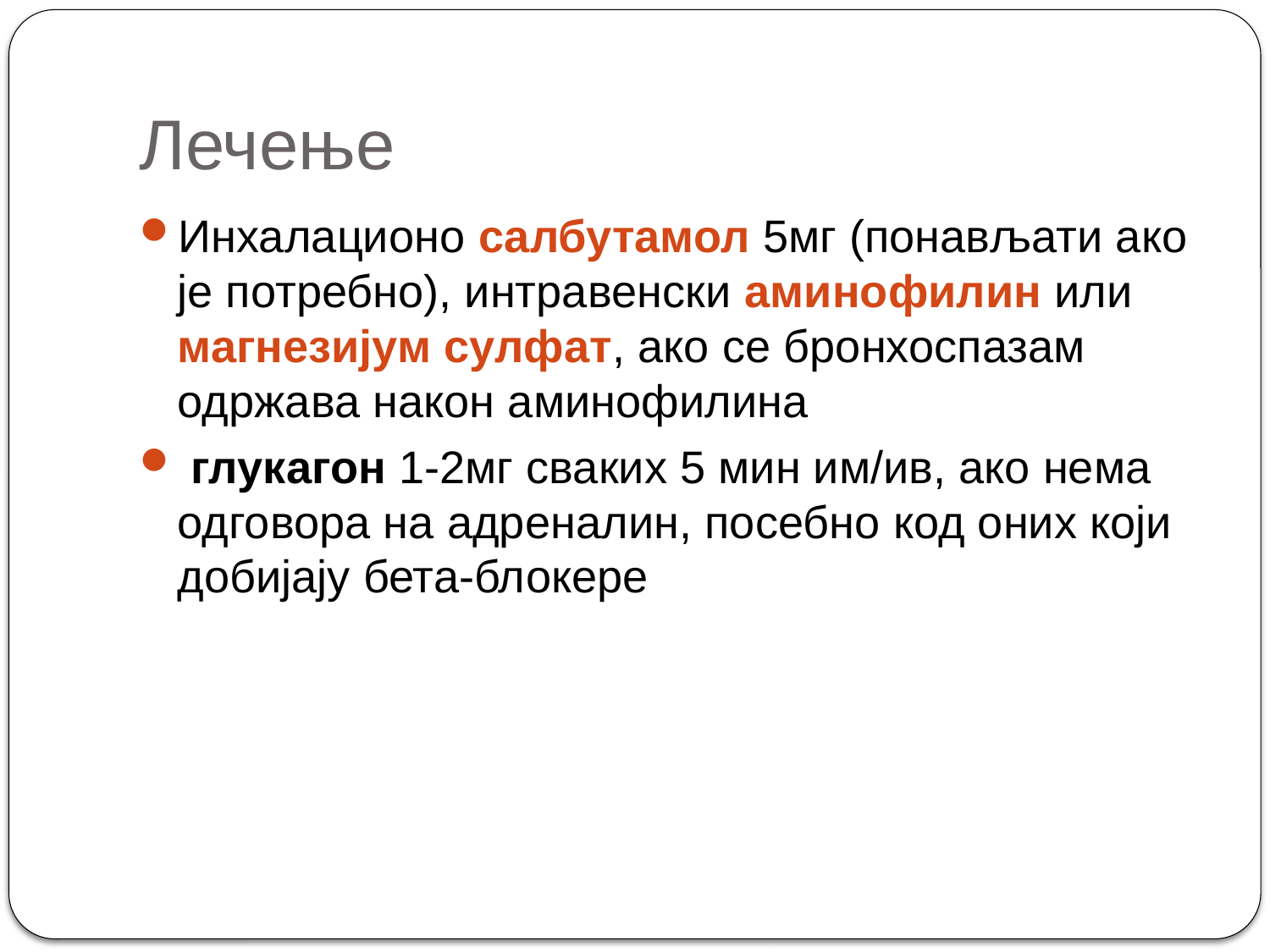

# Лечење
Инхалационо салбутамол 5мг (понављати ако је потребно), интравенски аминофилин или магнезијум сулфат, ако се бронхоспазам одржава након аминофилина
 глукагон 1-2мг сваких 5 мин им/ив, ако нема одговора на адреналин, посебно код оних који добијају бета-блокере